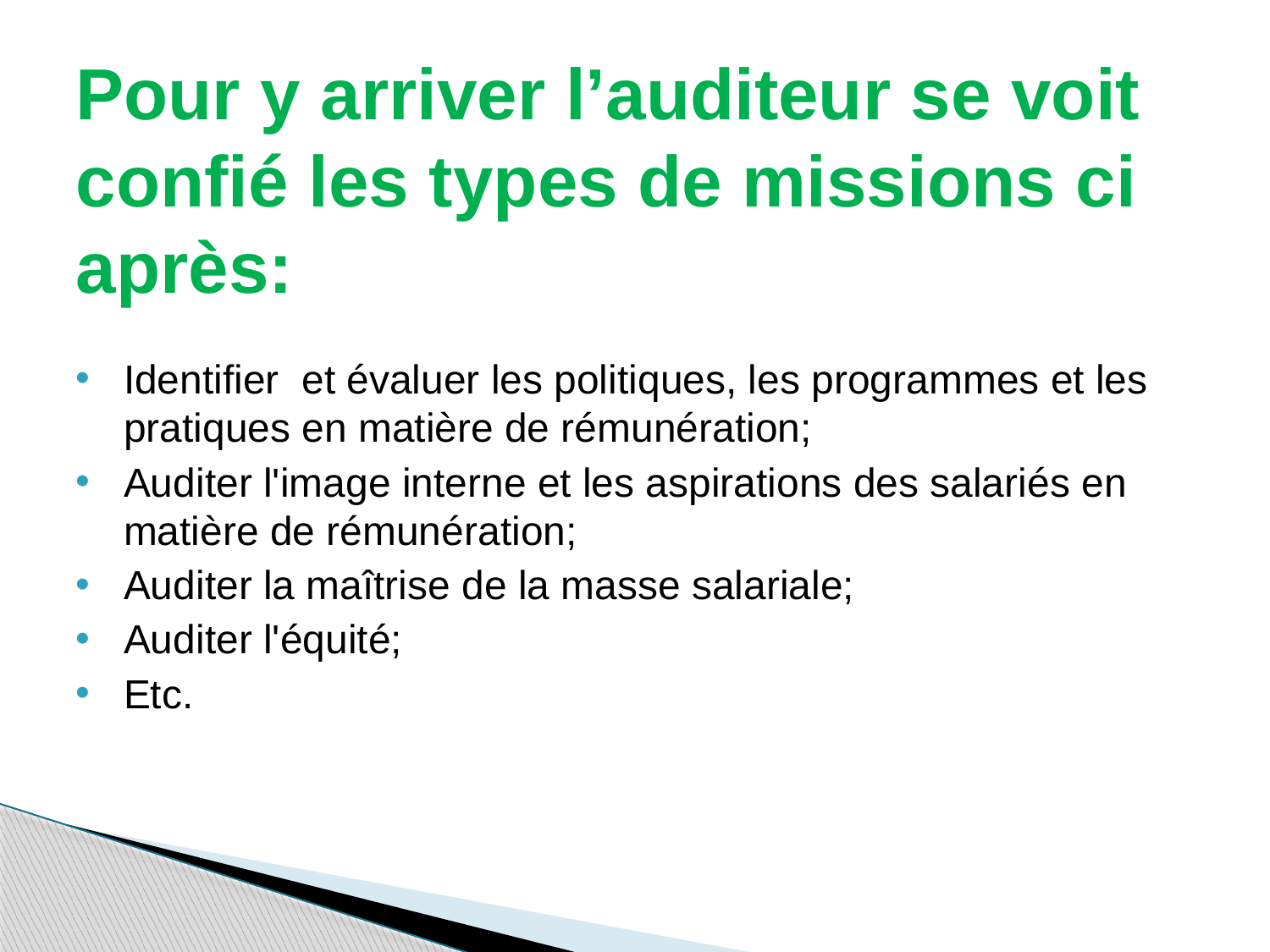

# Pour y arriver l’auditeur se voit confié les types de missions ci après:
Identifier  et évaluer les politiques, les programmes et les pratiques en matière de rémunération;
Auditer l'image interne et les aspirations des salariés en matière de rémunération;
Auditer la maîtrise de la masse salariale;
Auditer l'équité;
Etc.